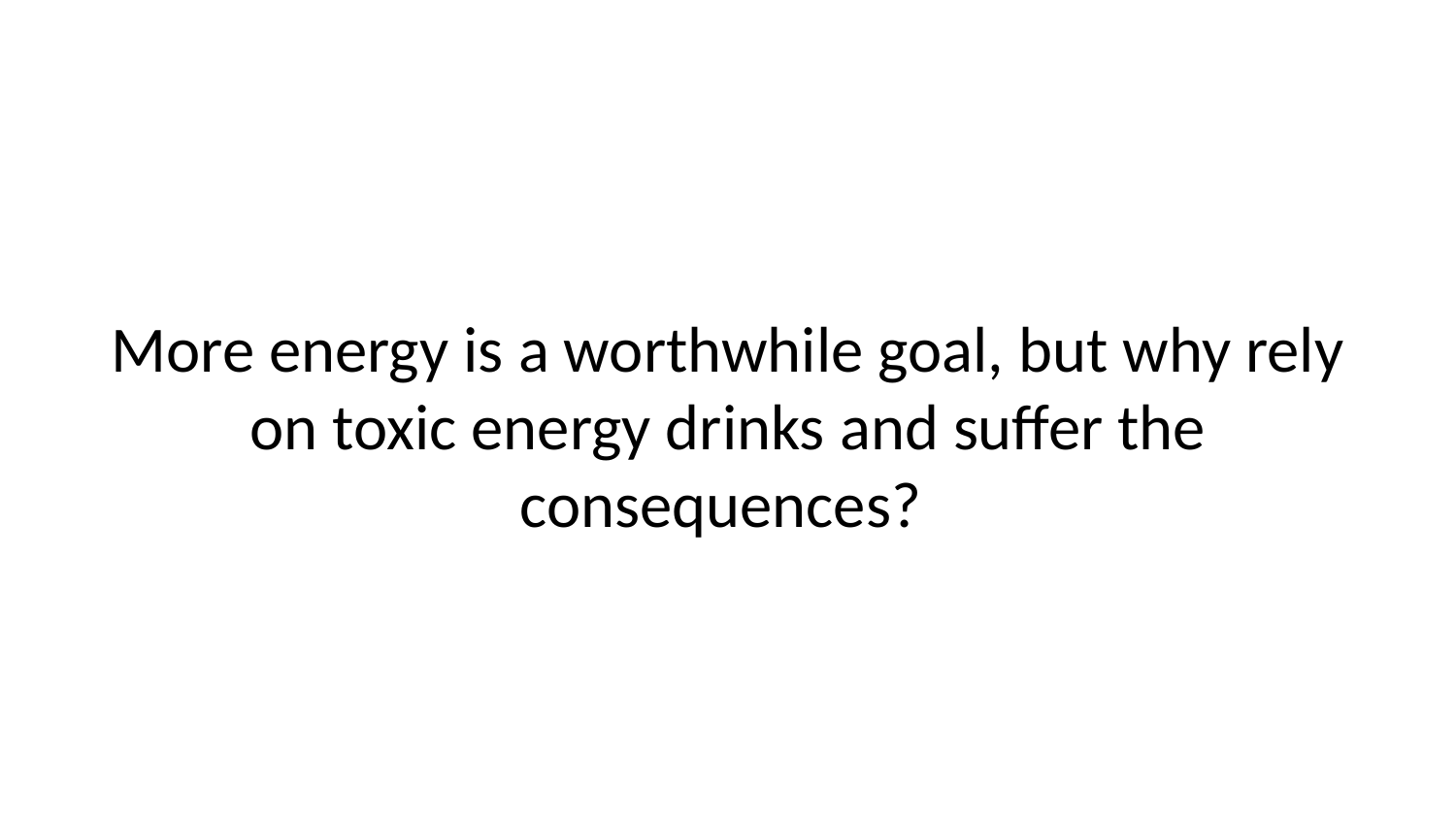

More energy is a worthwhile goal, but why rely on toxic energy drinks and suffer the consequences?